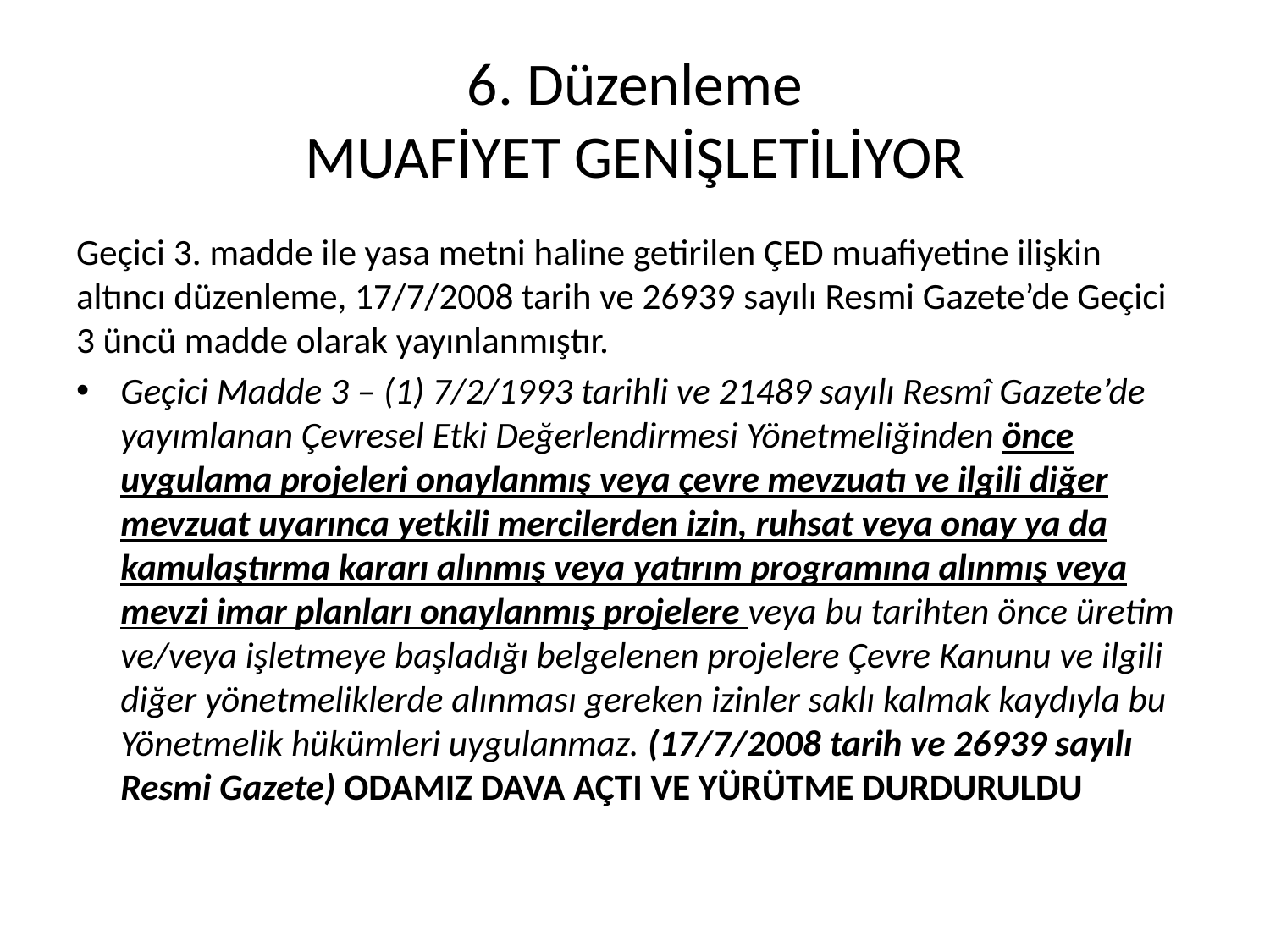

# 6. Düzenleme MUAFİYET GENİŞLETİLİYOR
Geçici 3. madde ile yasa metni haline getirilen ÇED muafiyetine ilişkin altıncı düzenleme, 17/7/2008 tarih ve 26939 sayılı Resmi Gazete’de Geçici 3 üncü madde olarak yayınlanmıştır.
	Geçici Madde 3 – (1) 7/2/1993 tarihli ve 21489 sayılı Resmî Gazete’de yayımlanan Çevresel Etki Değerlendirmesi Yönetmeliğinden önce uygulama projeleri onaylanmış veya çevre mevzuatı ve ilgili diğer mevzuat uyarınca yetkili mercilerden izin, ruhsat veya onay ya da kamulaştırma kararı alınmış veya yatırım programına alınmış veya mevzi imar planları onaylanmış projelere veya bu tarihten önce üretim ve/veya işletmeye başladığı belgelenen projelere Çevre Kanunu ve ilgili diğer yönetmeliklerde alınması gereken izinler saklı kalmak kaydıyla bu Yönetmelik hükümleri uygulanmaz. (17/7/2008 tarih ve 26939 sayılı Resmi Gazete) ODAMIZ DAVA AÇTI VE YÜRÜTME DURDURULDU